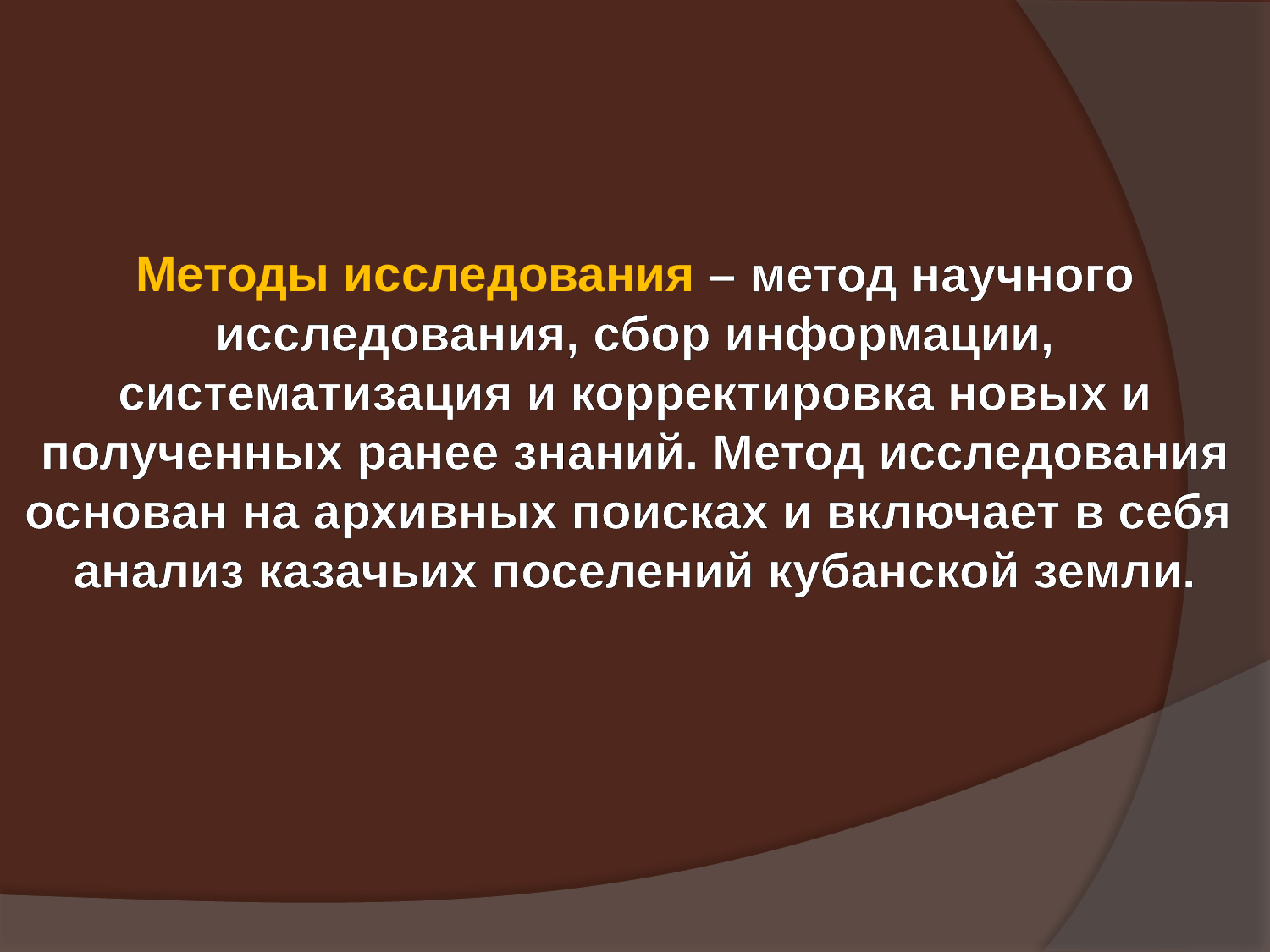

Методы исследования – метод научного исследования, сбор информации, систематизация и корректировка новых и полученных ранее знаний. Метод исследования основан на архивных поисках и включает в себя  анализ казачьих поселений кубанской земли.